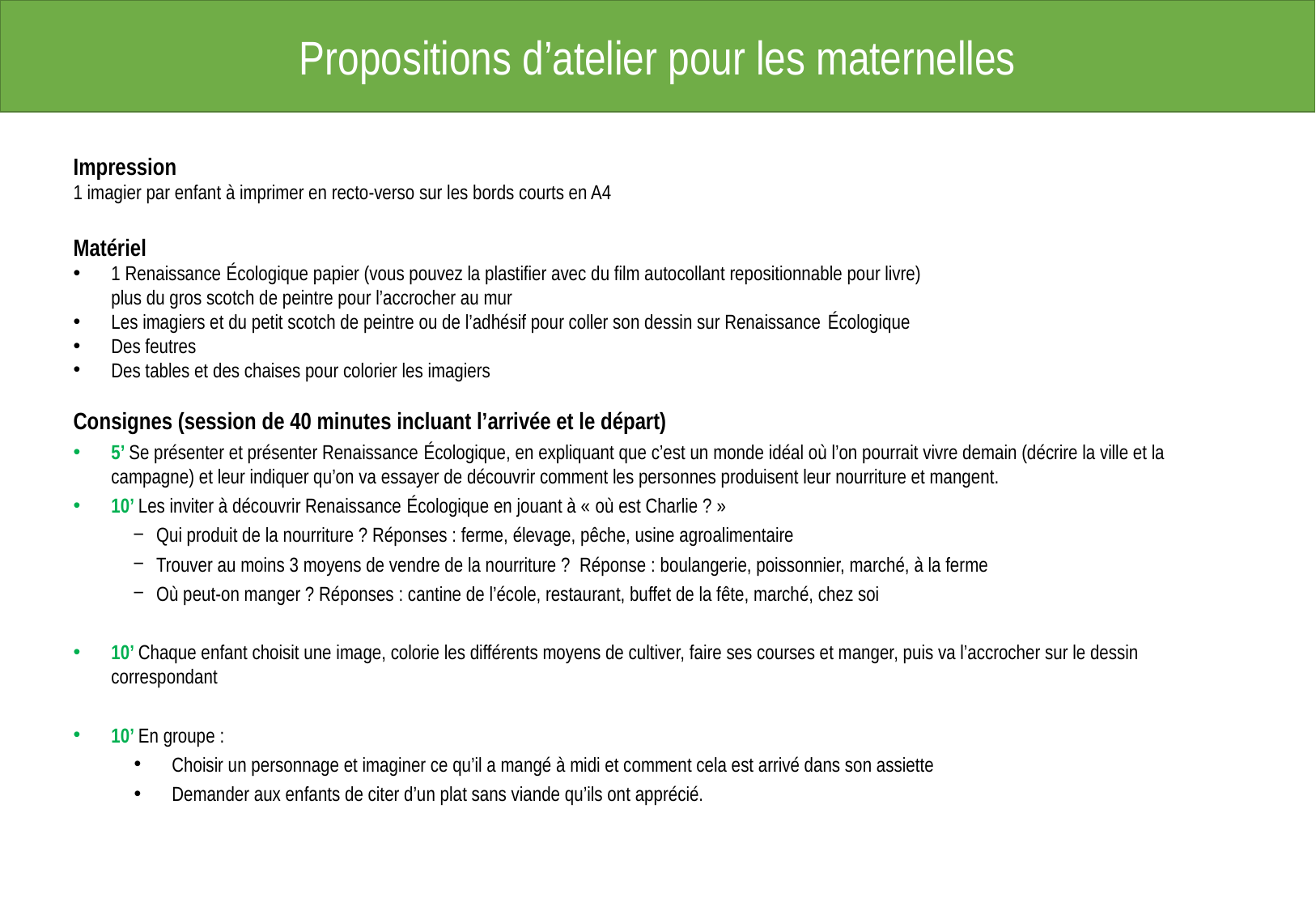

Propositions d’atelier pour les maternelles
Impression
1 imagier par enfant à imprimer en recto-verso sur les bords courts en A4

Matériel
1 Renaissance écologique papier (vous pouvez la plastifier avec du film autocollant repositionnable pour livre)
plus du gros scotch de peintre pour l’accrocher au mur
Les imagiers et du petit scotch de peintre ou de l’adhésif pour coller son dessin sur Renaissance écologique
Des feutres
Des tables et des chaises pour colorier les imagiers

Consignes (session de 40 minutes incluant l’arrivée et le départ)
5’ Se présenter et présenter Renaissance écologique, en expliquant que c’est un monde idéal où l’on pourrait vivre demain (décrire la ville et la campagne) et leur indiquer qu’on va essayer de découvrir comment les personnes produisent leur nourriture et mangent.
10’ Les inviter à découvrir Renaissance écologique en jouant à « où est Charlie ? »
Qui produit de la nourriture ? Réponses : ferme, élevage, pêche, usine agroalimentaire
Trouver au moins 3 moyens de vendre de la nourriture ?  Réponse : boulangerie, poissonnier, marché, à la ferme
Où peut-on manger ? Réponses : cantine de l’école, restaurant, buffet de la fête, marché, chez soi

10’ Chaque enfant choisit une image, colorie les différents moyens de cultiver, faire ses courses et manger, puis va l’accrocher sur le dessin correspondant

10’ En groupe :
Choisir un personnage et imaginer ce qu’il a mangé à midi et comment cela est arrivé dans son assiette
Demander aux enfants de citer d’un plat sans viande qu’ils ont apprécié.